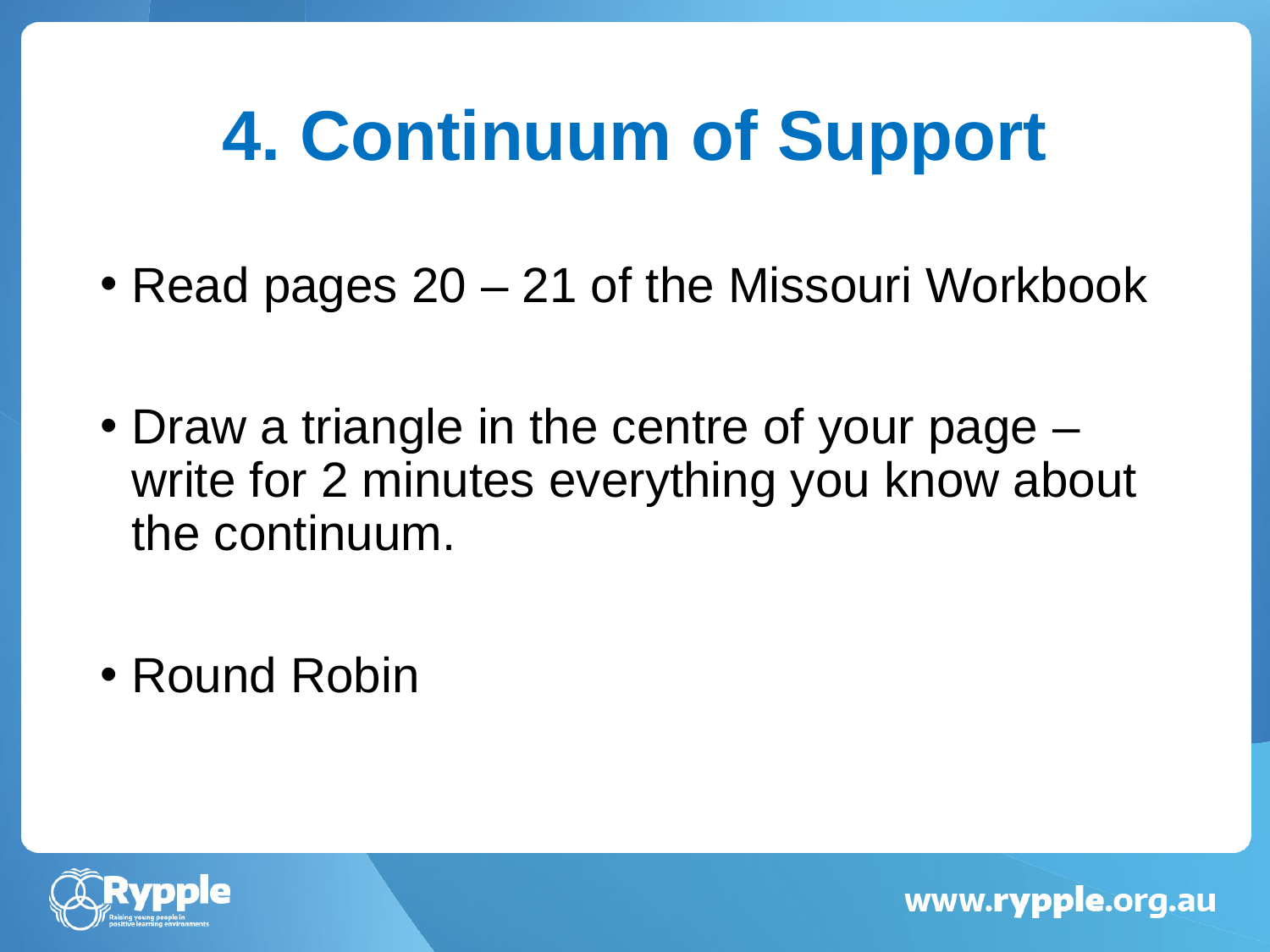

# 4. Continuum of Support
Read pages 20 – 21 of the Missouri Workbook

Draw a triangle in the centre of your page – write for 2 minutes everything you know about the continuum.

Round Robin